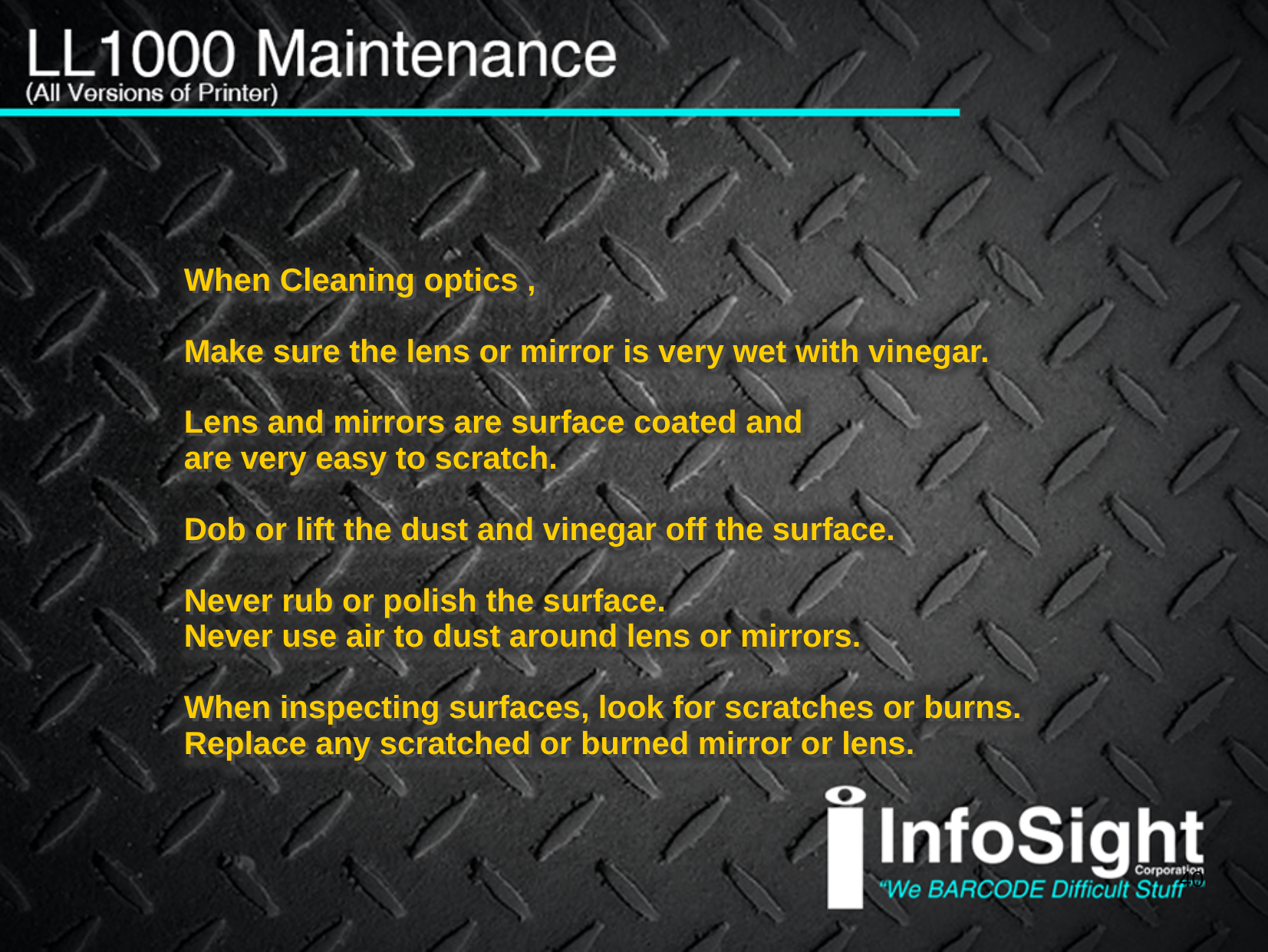

When Cleaning optics ,

Make sure the lens or mirror is very wet with vinegar.

Lens and mirrors are surface coated and
are very easy to scratch.

Dob or lift the dust and vinegar off the surface.

Never rub or polish the surface.
Never use air to dust around lens or mirrors.

When inspecting surfaces, look for scratches or burns.
Replace any scratched or burned mirror or lens.

40